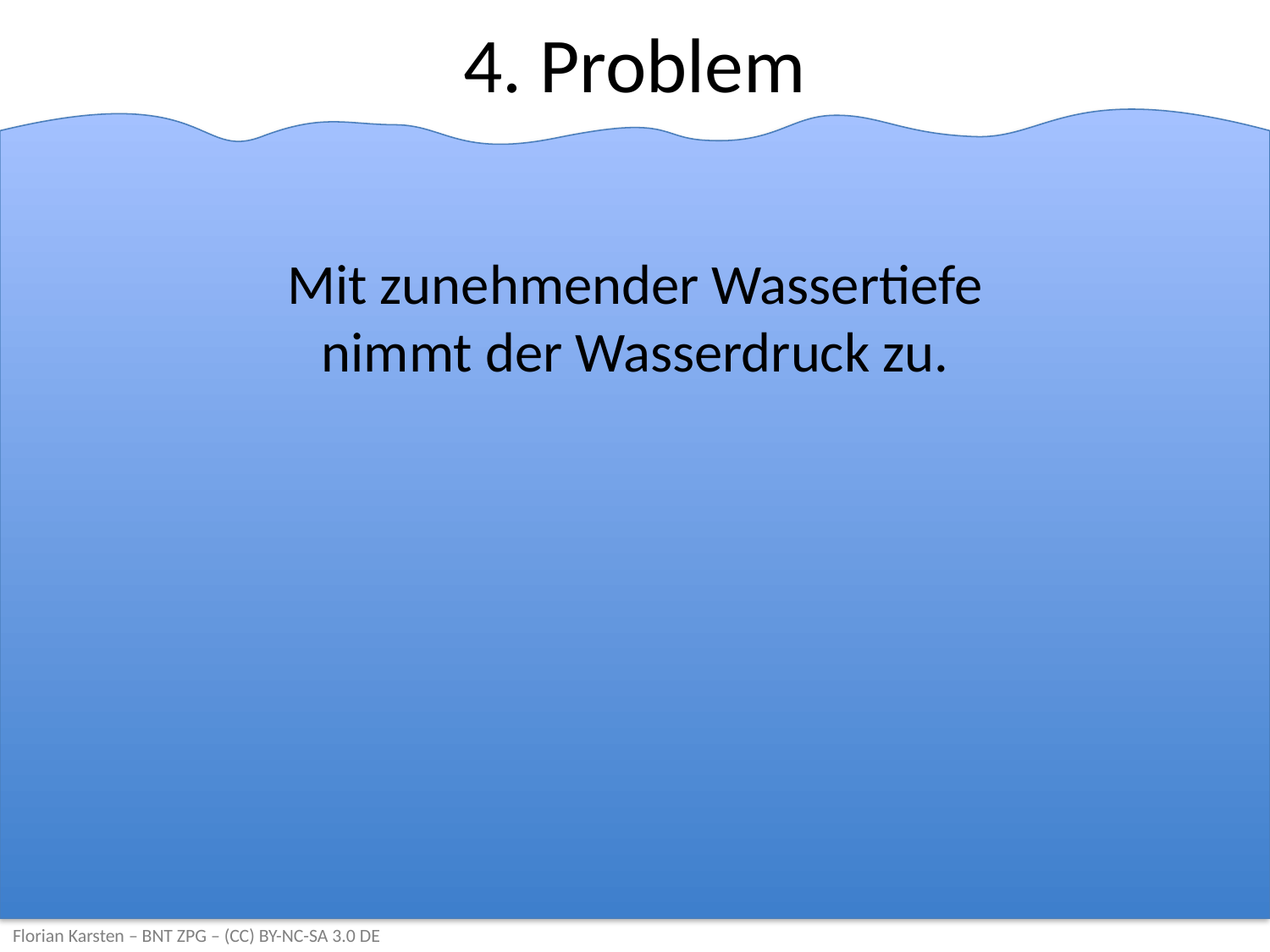

# 4. Problem
Mit zunehmender Wassertiefe
nimmt der Wasserdruck zu.
Florian Karsten – BNT ZPG – (CC) BY-NC-SA 3.0 DE